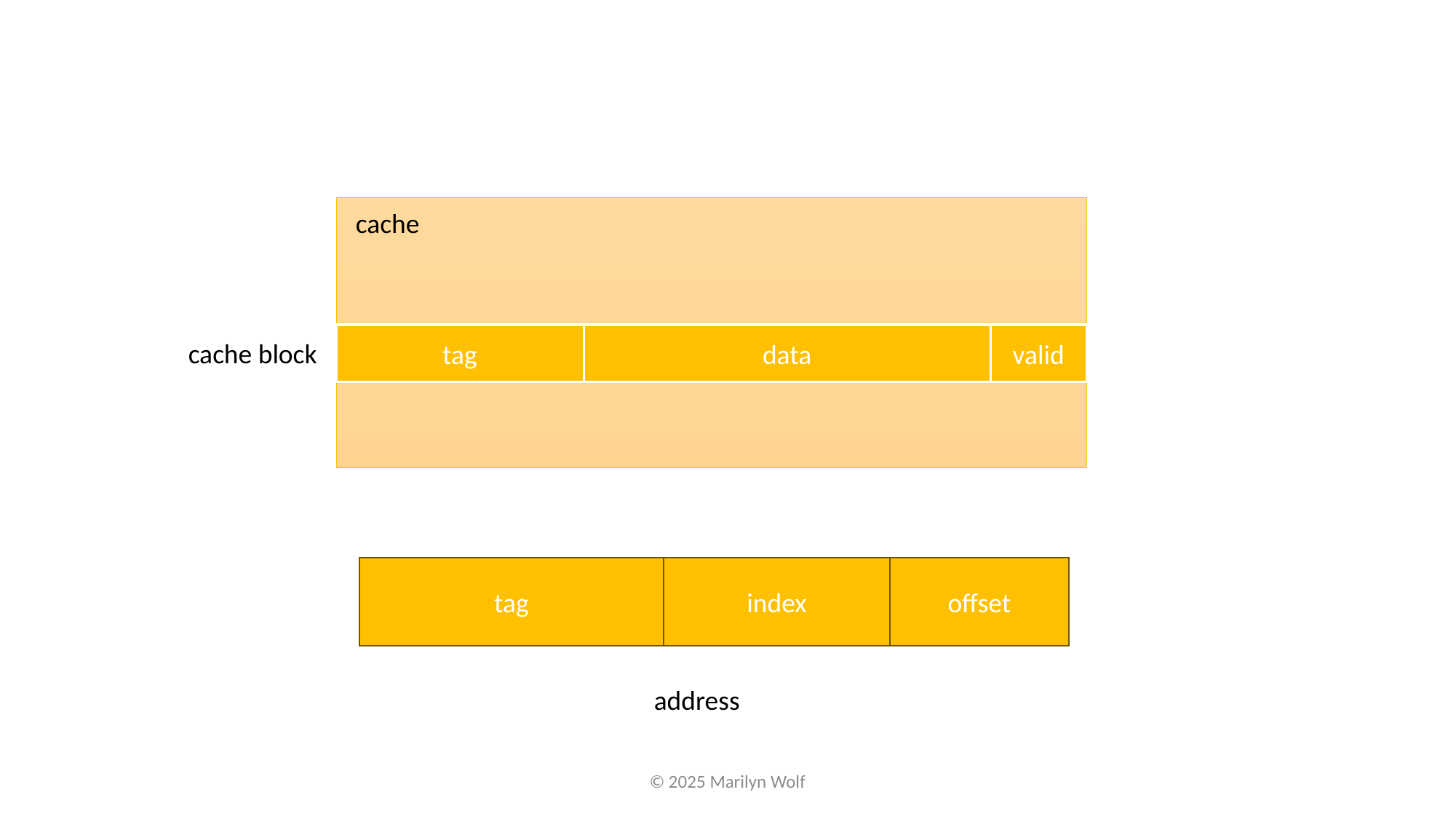

cache
tag
data
valid
cache block
tag
index
offset
address
© 2025 Marilyn Wolf